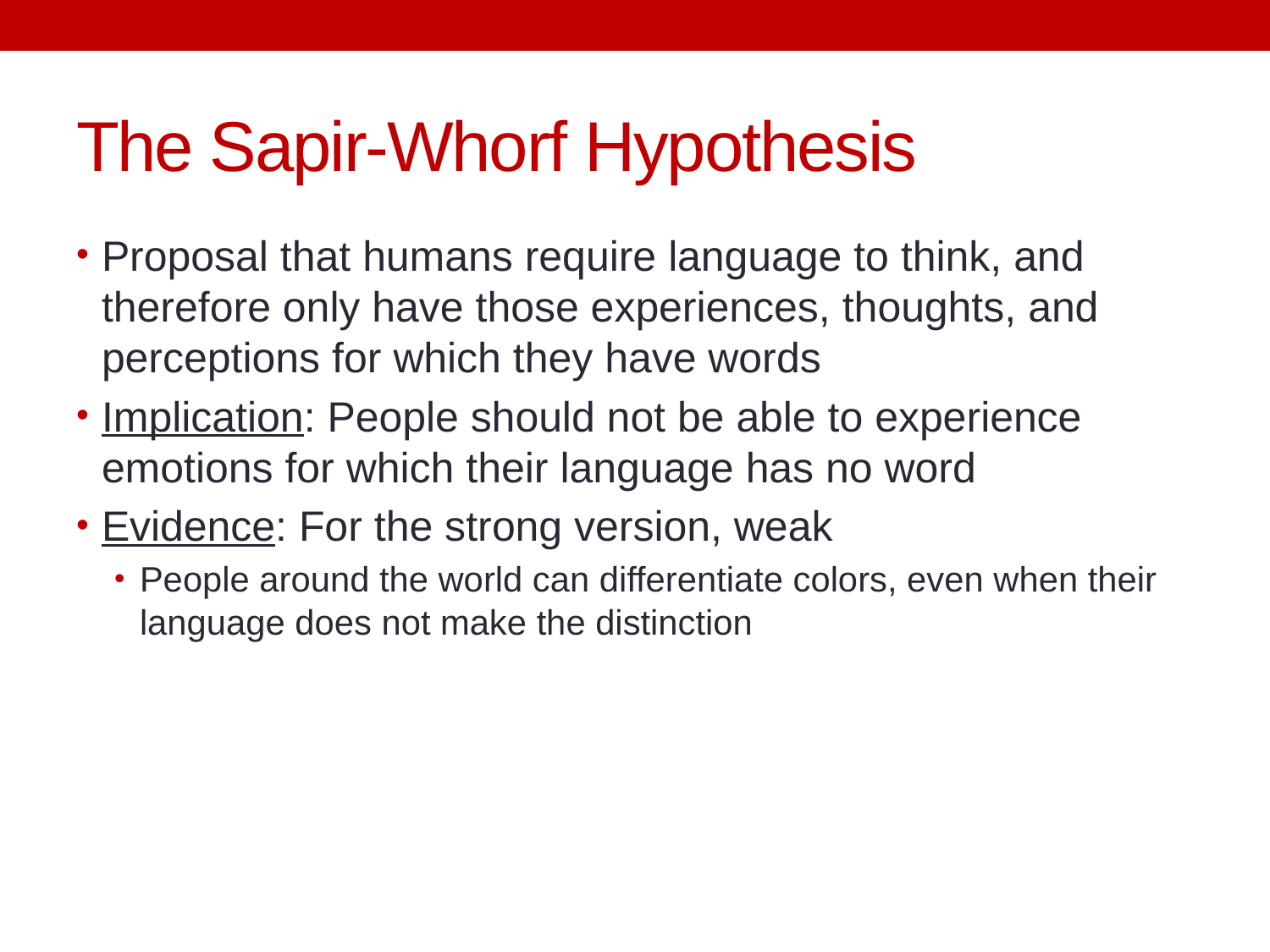

# The Sapir-Whorf Hypothesis
Proposal that humans require language to think, and therefore only have those experiences, thoughts, and perceptions for which they have words
Implication: People should not be able to experience emotions for which their language has no word
Evidence: For the strong version, weak
People around the world can differentiate colors, even when their language does not make the distinction